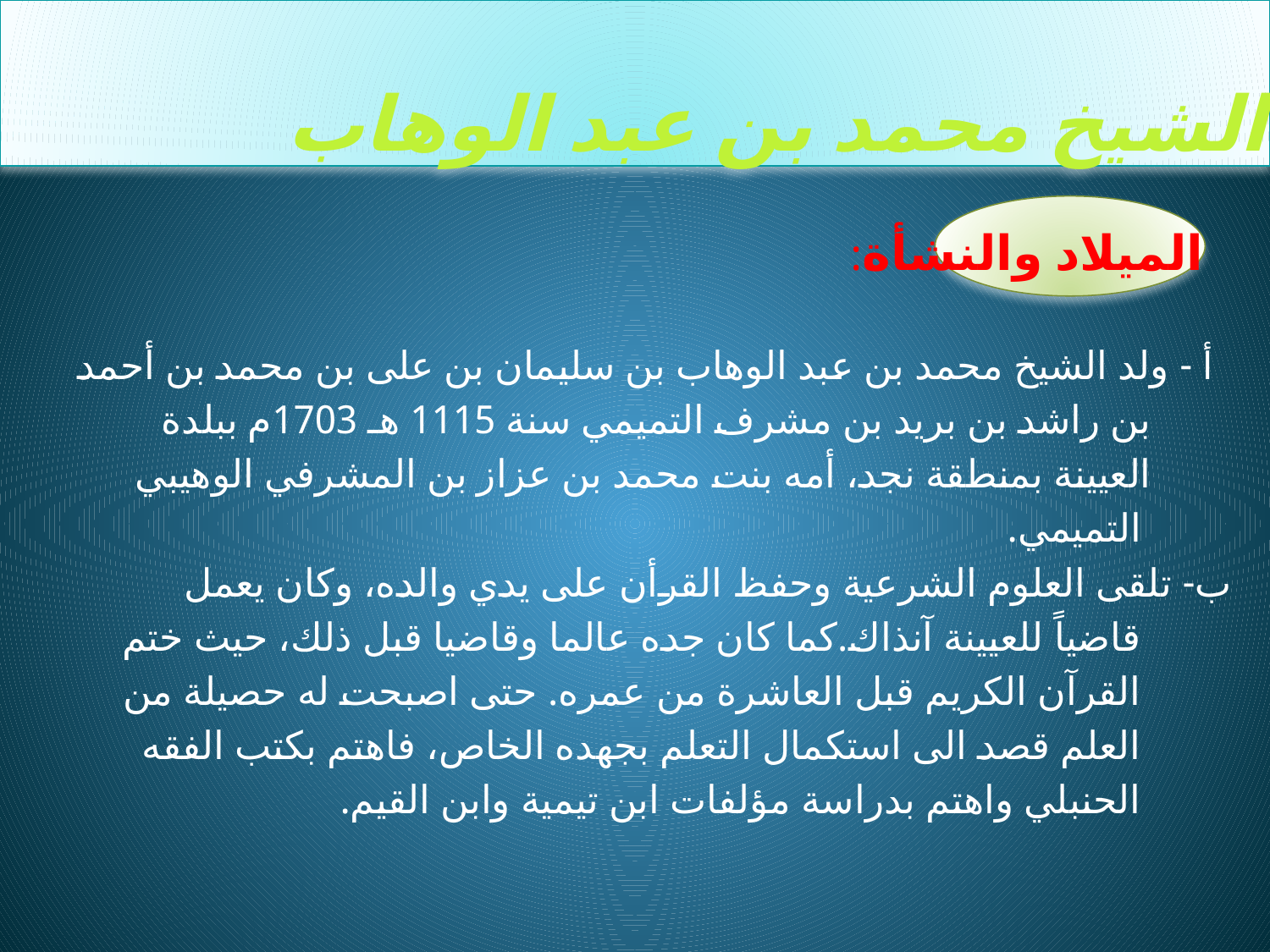

# الشيخ محمد بن عبد الوهاب

   الميلاد والنشأة:

  أ - ولد الشيخ محمد بن عبد الوهاب بن سليمان بن على بن محمد بن أحمد
        بن راشد بن بريد بن مشرف التميمي سنة 1115 هـ 1703م ببلدة
        العيينة بمنطقة نجد، أمه بنت محمد بن عزاز بن المشرفي الوهيبي
         التميمي.
ب- تلقى العلوم الشرعية وحفظ القرأن على يدي والده، وكان يعمل
         قاضياً للعيينة آنذاك.كما كان جده عالما وقاضيا قبل ذلك، حيث ختم
         القرآن الكريم قبل العاشرة من عمره. حتى اصبحت له حصيلة من
         العلم قصد الى استكمال التعلم بجهده الخاص، فاهتم بكتب الفقه
         الحنبلي واهتم بدراسة مؤلفات ابن تيمية وابن القيم.